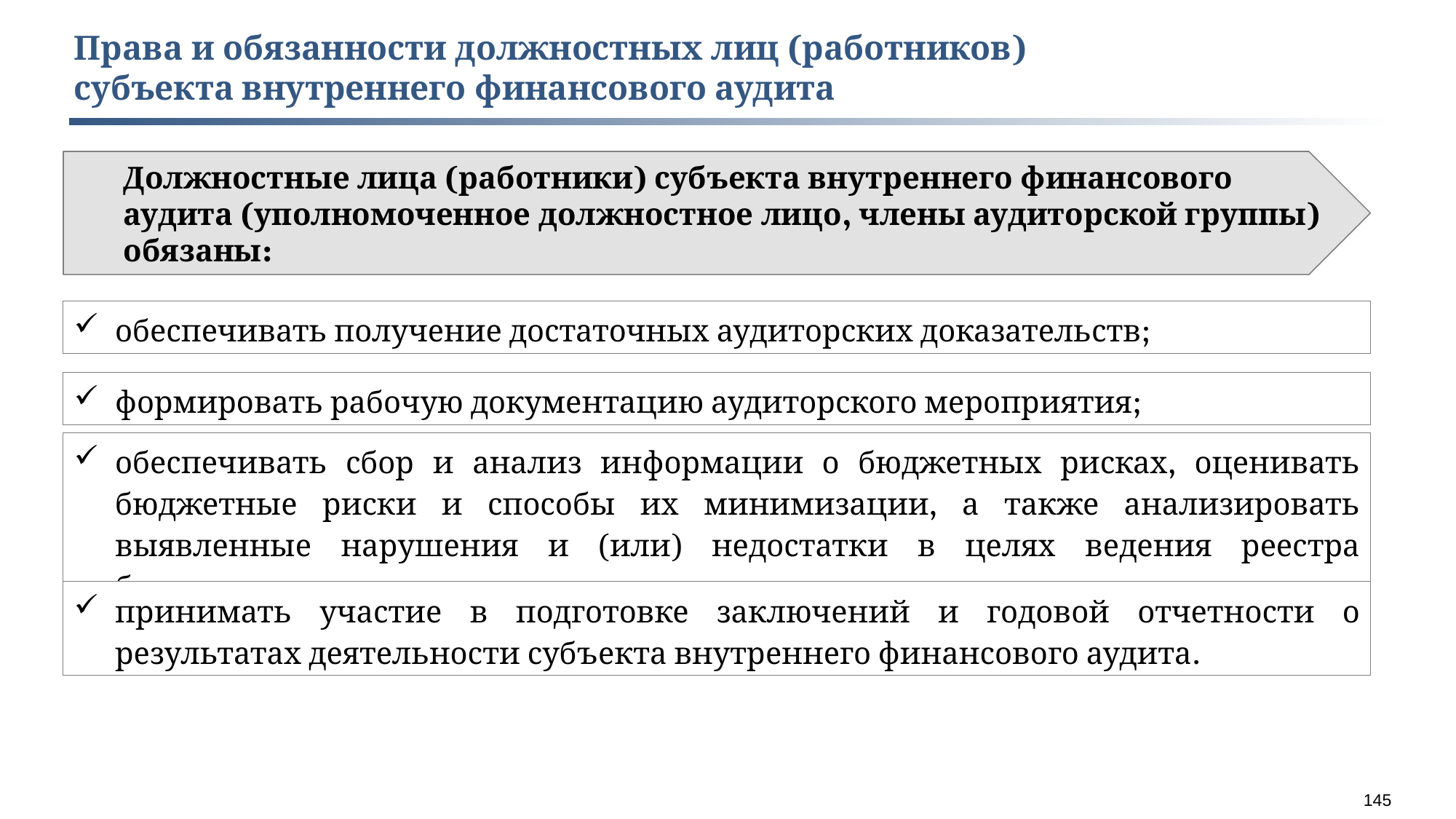

Права и обязанности должностных лиц (работников)
субъекта внутреннего финансового аудита
Должностные лица (работники) субъекта внутреннего финансового аудита (уполномоченное должностное лицо, члены аудиторской группы) обязаны:
обеспечивать получение достаточных аудиторских доказательств;
формировать рабочую документацию аудиторского мероприятия;
обеспечивать сбор и анализ информации о бюджетных рисках, оценивать бюджетные риски и способы их минимизации, а также анализировать выявленные нарушения и (или) недостатки в целях ведения реестра бюджетных рисков;
принимать участие в подготовке заключений и годовой отчетности о результатах деятельности субъекта внутреннего финансового аудита.